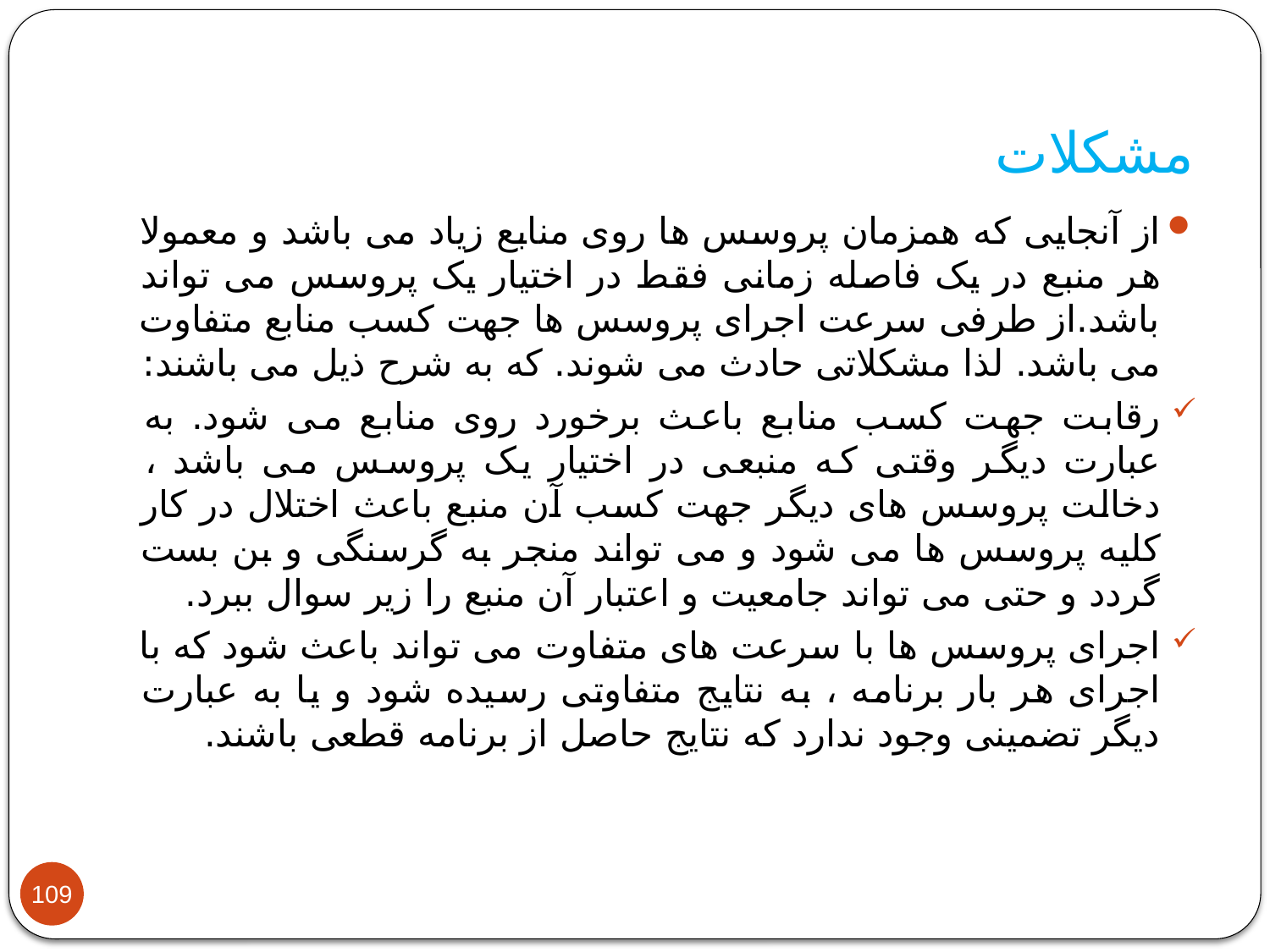

# مشکلات
از آنجایی که همزمان پروسس ها روی منابع زیاد می باشد و معمولا هر منبع در یک فاصله زمانی فقط در اختیار یک پروسس می تواند باشد.از طرفی سرعت اجرای پروسس ها جهت کسب منابع متفاوت می باشد. لذا مشکلاتی حادث می شوند. که به شرح ذیل می باشند:
رقابت جهت کسب منابع باعث برخورد روی منابع می شود. به عبارت دیگر وقتی که منبعی در اختیار یک پروسس می باشد ، دخالت پروسس های دیگر جهت کسب آن منبع باعث اختلال در کار کلیه پروسس ها می شود و می تواند منجر به گرسنگی و بن بست گردد و حتی می تواند جامعیت و اعتبار آن منبع را زیر سوال ببرد.
اجرای پروسس ها با سرعت های متفاوت می تواند باعث شود که با اجرای هر بار برنامه ، به نتایج متفاوتی رسیده شود و یا به عبارت دیگر تضمینی وجود ندارد که نتایج حاصل از برنامه قطعی باشند.
109